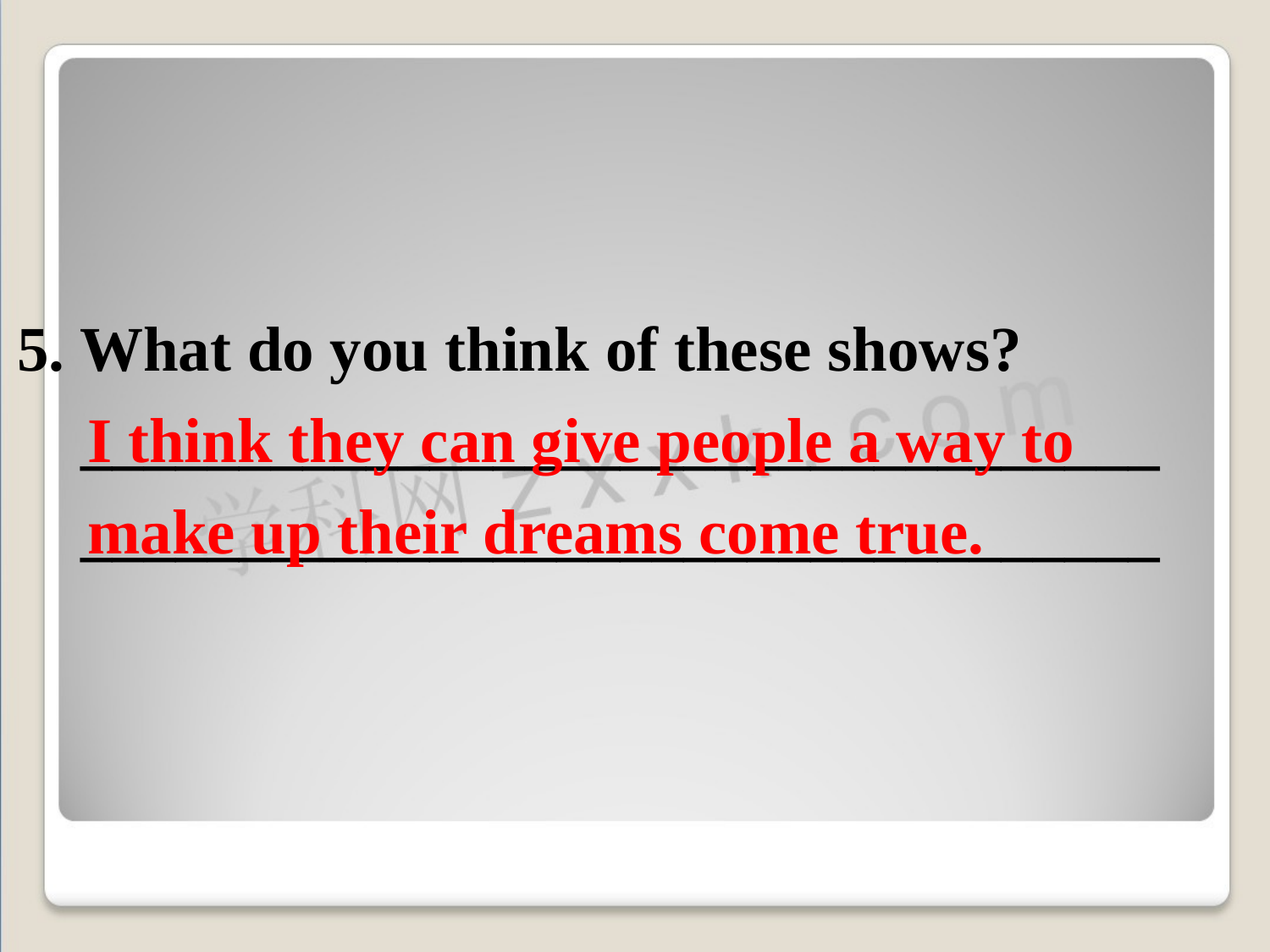

5. What do you think of these shows?
    __________________________________
    __________________________________
I think they can give people a way to make up their dreams come true.